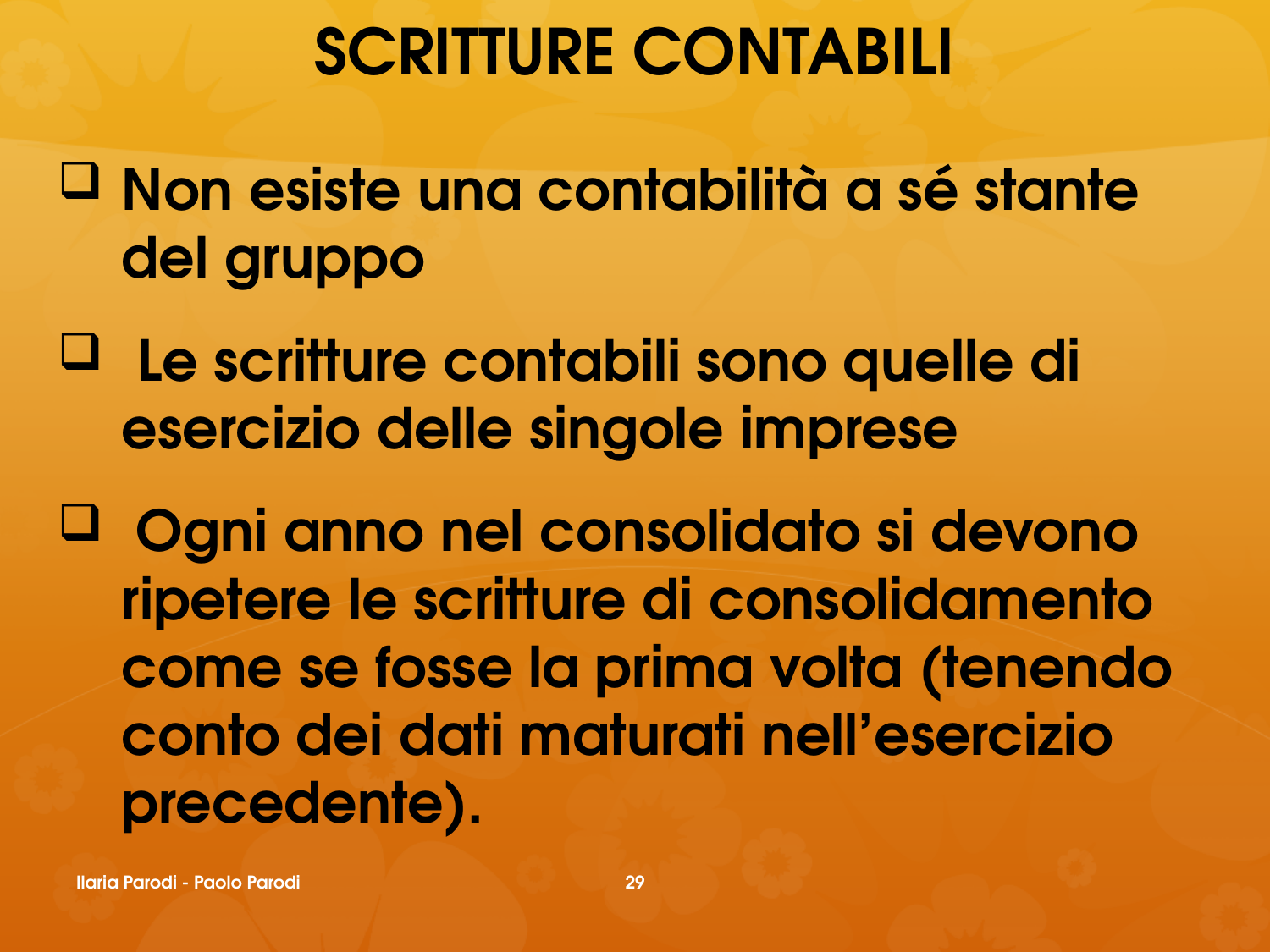

# SCRITTURE CONTABILI
Non esiste una contabilità a sé stante del gruppo
 Le scritture contabili sono quelle di esercizio delle singole imprese
 Ogni anno nel consolidato si devono ripetere le scritture di consolidamento come se fosse la prima volta (tenendo conto dei dati maturati nell’esercizio precedente).
Ilaria Parodi - Paolo Parodi
29